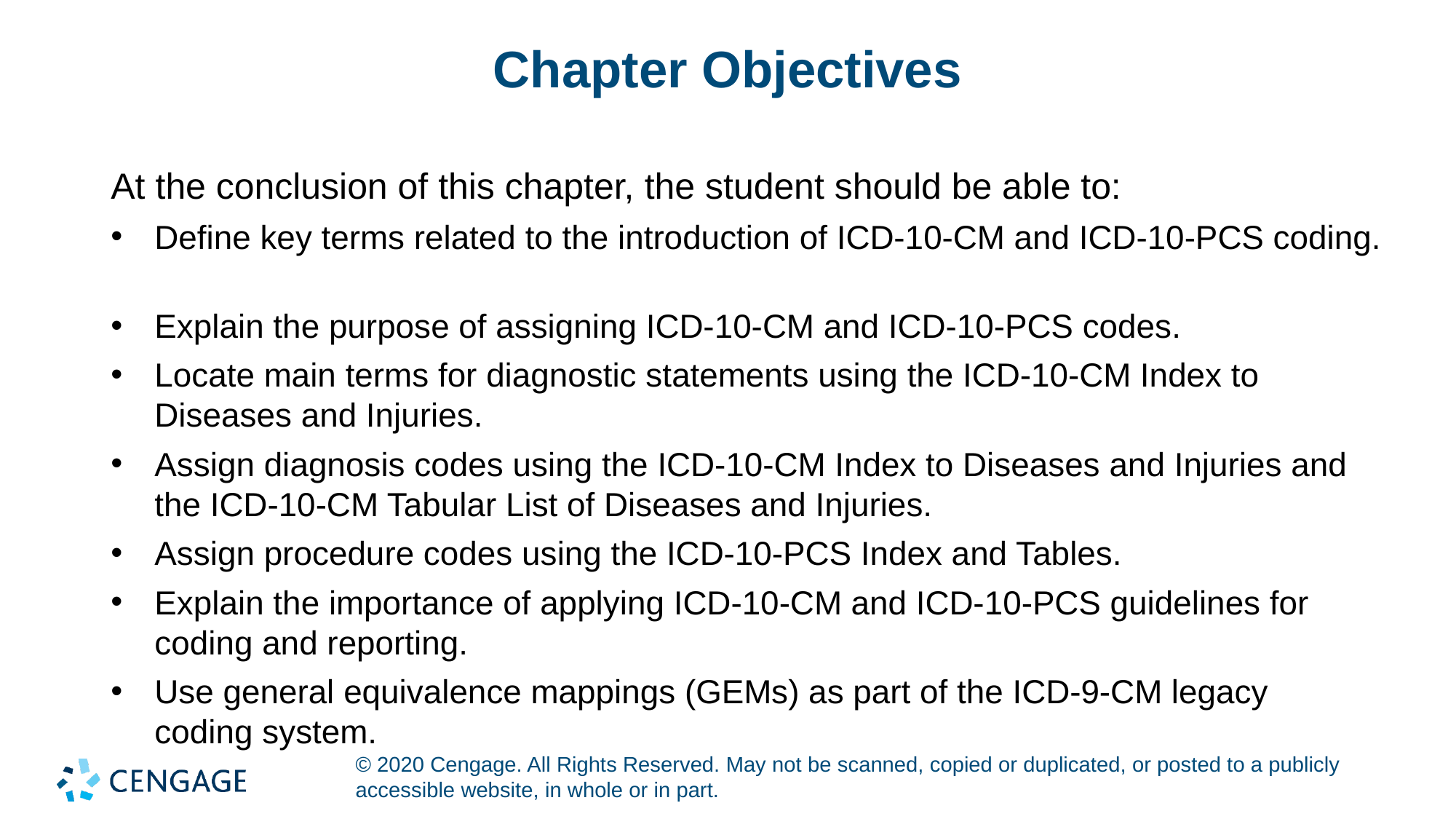

# Chapter Objectives
At the conclusion of this chapter, the student should be able to:
Define key terms related to the introduction of ICD-10-CM and ICD-10-PCS coding.
Explain the purpose of assigning ICD-10-CM and ICD-10-PCS codes.
Locate main terms for diagnostic statements using the ICD-10-CM Index to Diseases and Injuries.
Assign diagnosis codes using the ICD-10-CM Index to Diseases and Injuries and the ICD-10-CM Tabular List of Diseases and Injuries.
Assign procedure codes using the ICD-10-PCS Index and Tables.
Explain the importance of applying ICD-10-CM and ICD-10-PCS guidelines for coding and reporting.
Use general equivalence mappings (GEMs) as part of the ICD-9-CM legacy
coding system.